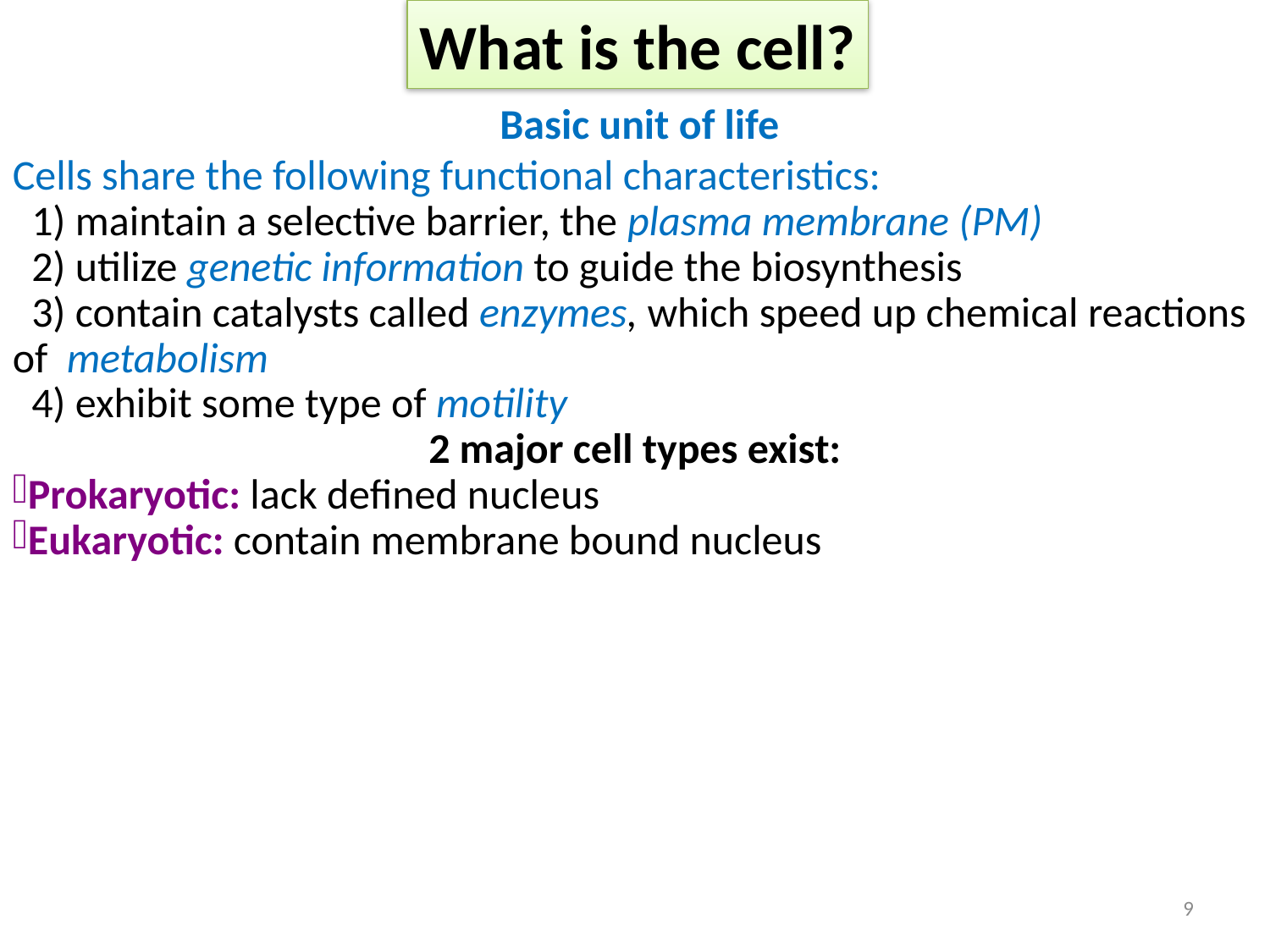

What is the cell?
 Basic unit of life
Cells share the following functional characteristics:
  1) maintain a selective barrier, the plasma membrane (PM)
  2) utilize genetic information to guide the biosynthesis
  3) contain catalysts called enzymes, which speed up chemical reactions of  metabolism
  4) exhibit some type of motility
2 major cell types exist:
Prokaryotic: lack defined nucleus
Eukaryotic: contain membrane bound nucleus
9